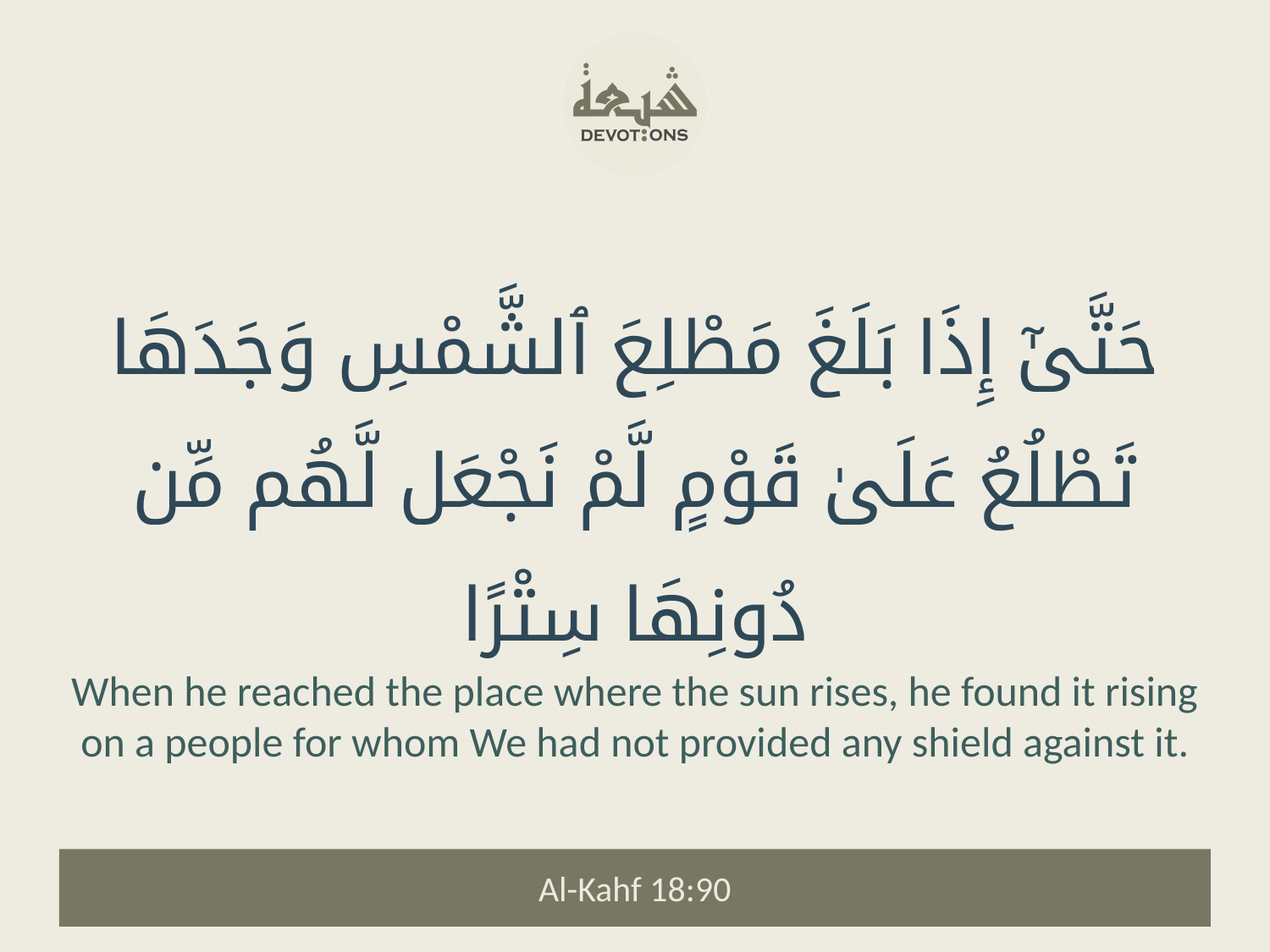

حَتَّىٰٓ إِذَا بَلَغَ مَطْلِعَ ٱلشَّمْسِ وَجَدَهَا تَطْلُعُ عَلَىٰ قَوْمٍ لَّمْ نَجْعَل لَّهُم مِّن دُونِهَا سِتْرًا
When he reached the place where the sun rises, he found it rising on a people for whom We had not provided any shield against it.
Al-Kahf 18:90